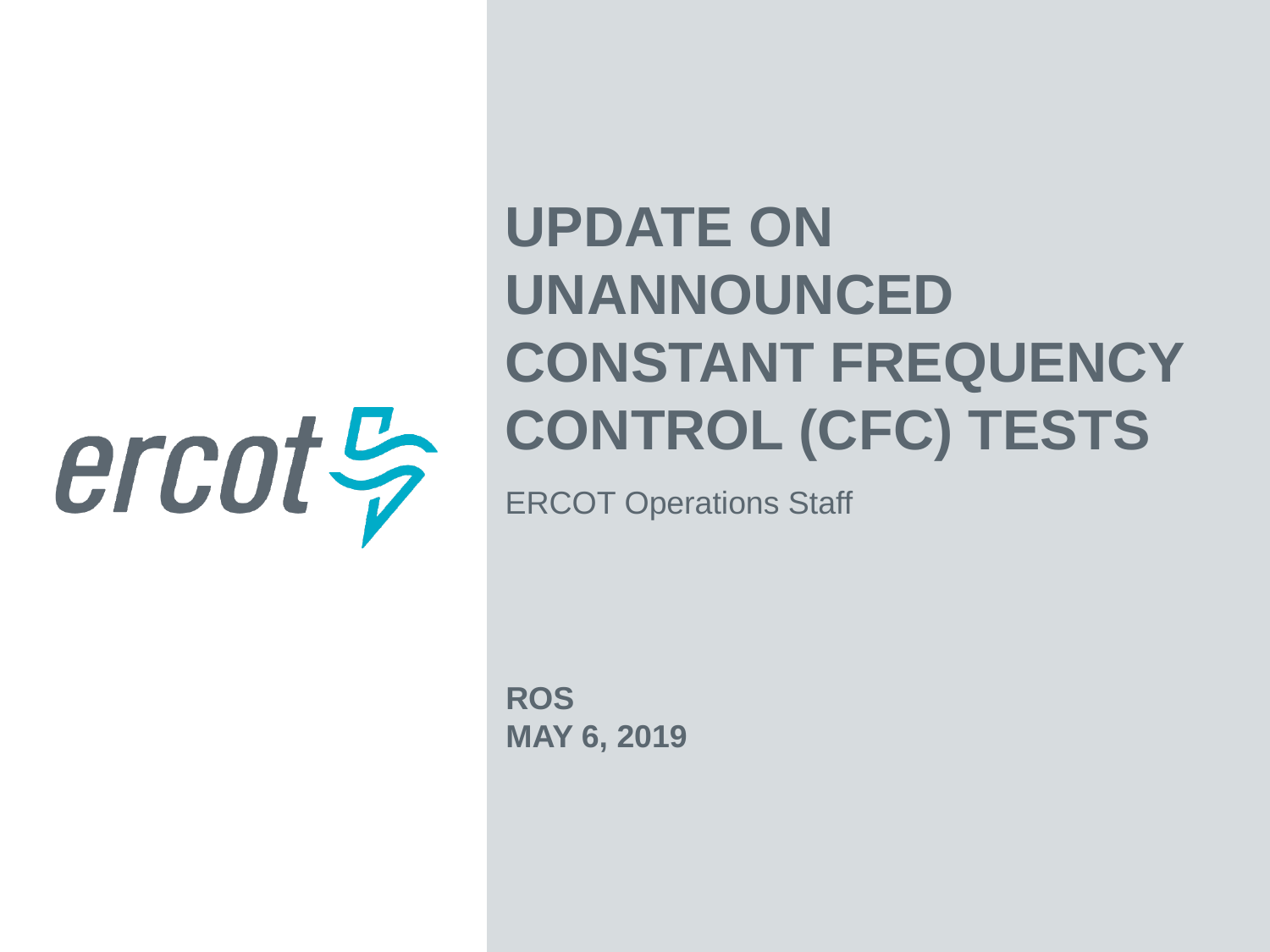

Update on Unannounced Constant Frequency Control (CFC) Tests
ERCOT Operations Staff
ROS
May 6, 2019